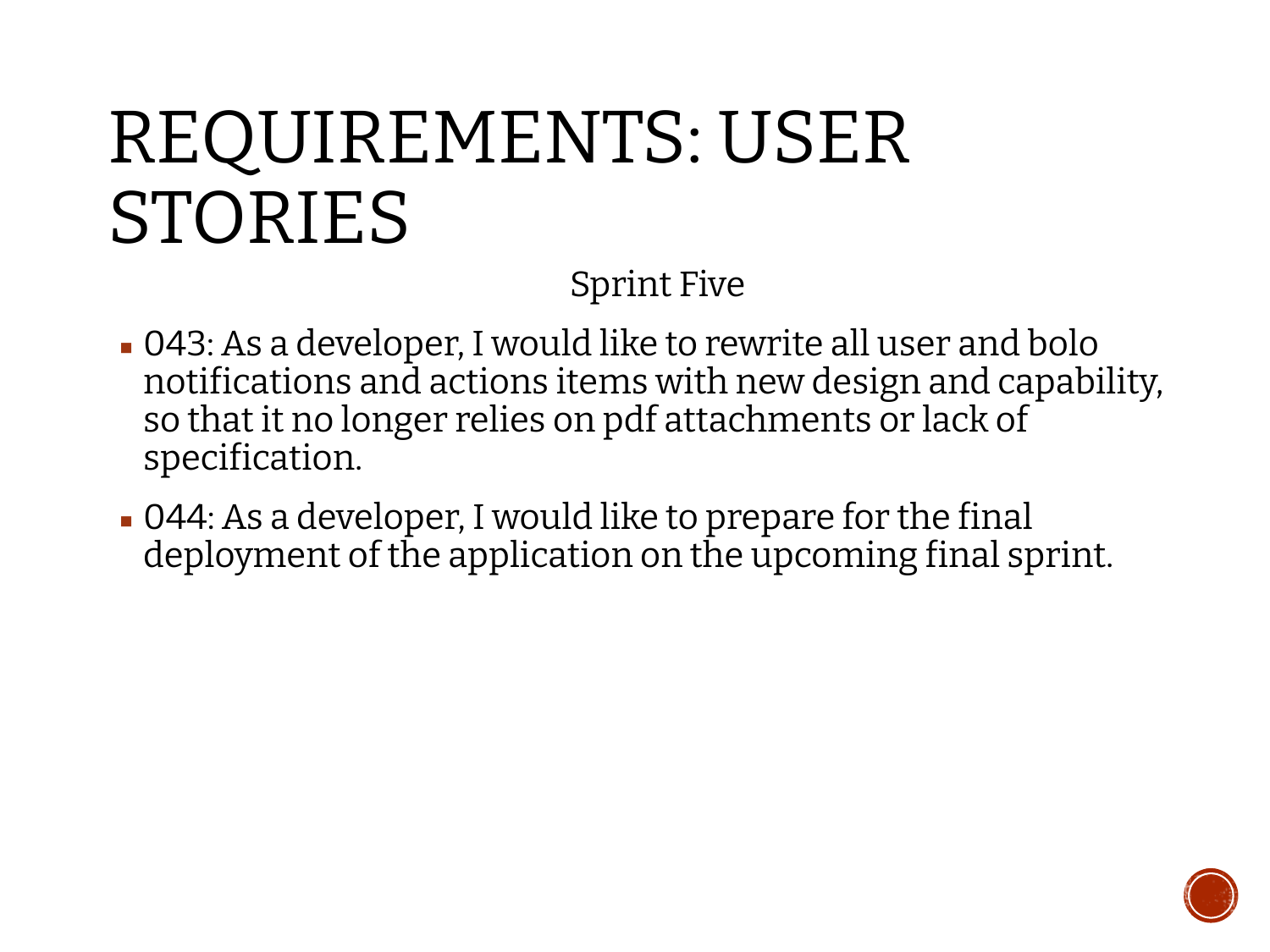

# REQUIREMENTS: USER STORIES
Sprint Five
043: As a developer, I would like to rewrite all user and bolo notifications and actions items with new design and capability, so that it no longer relies on pdf attachments or lack of specification.
044: As a developer, I would like to prepare for the final deployment of the application on the upcoming final sprint.